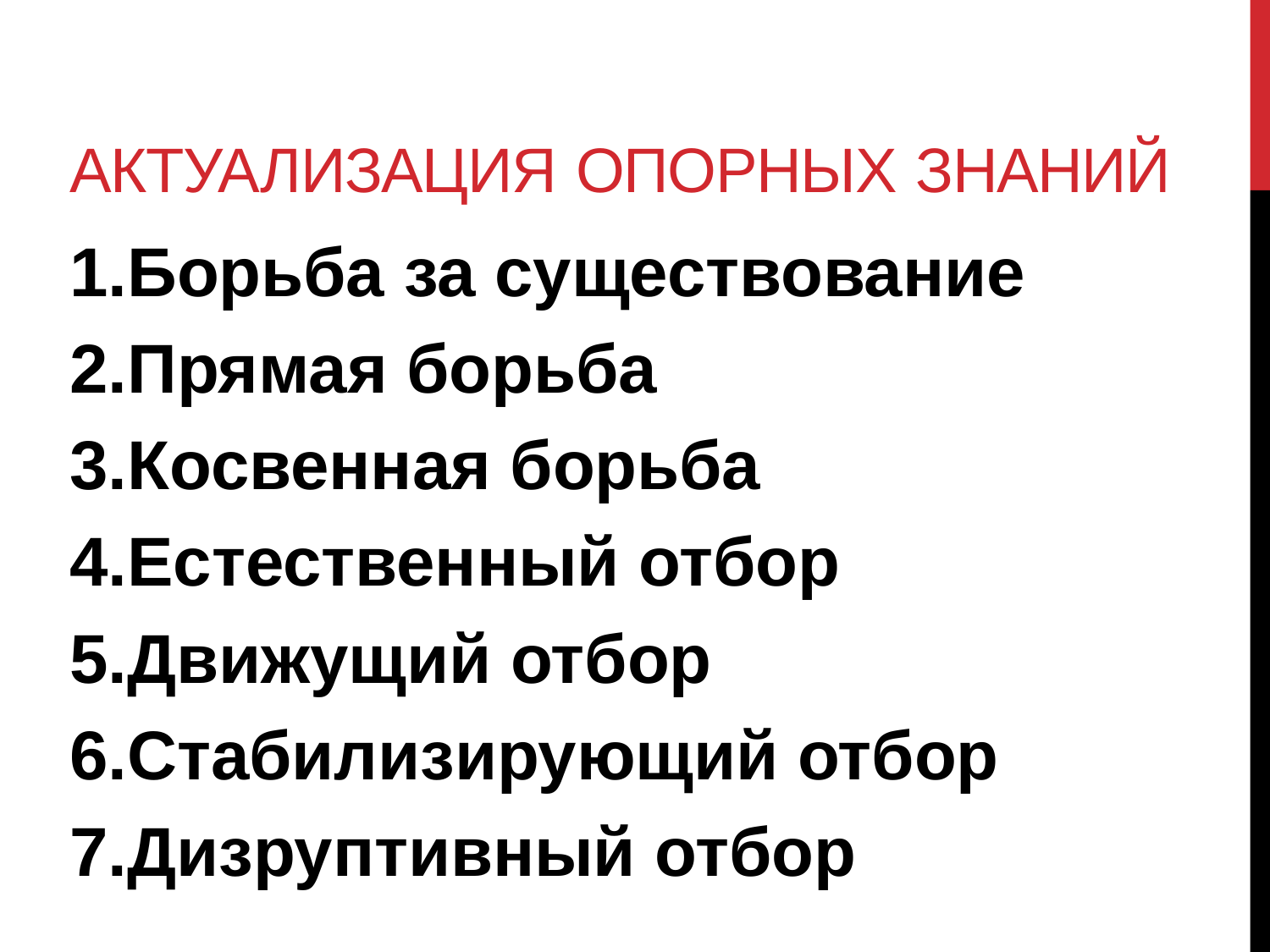

# Актуализация опорных знаний
Борьба за существование
Прямая борьба
Косвенная борьба
Естественный отбор
Движущий отбор
Стабилизирующий отбор
Дизруптивный отбор